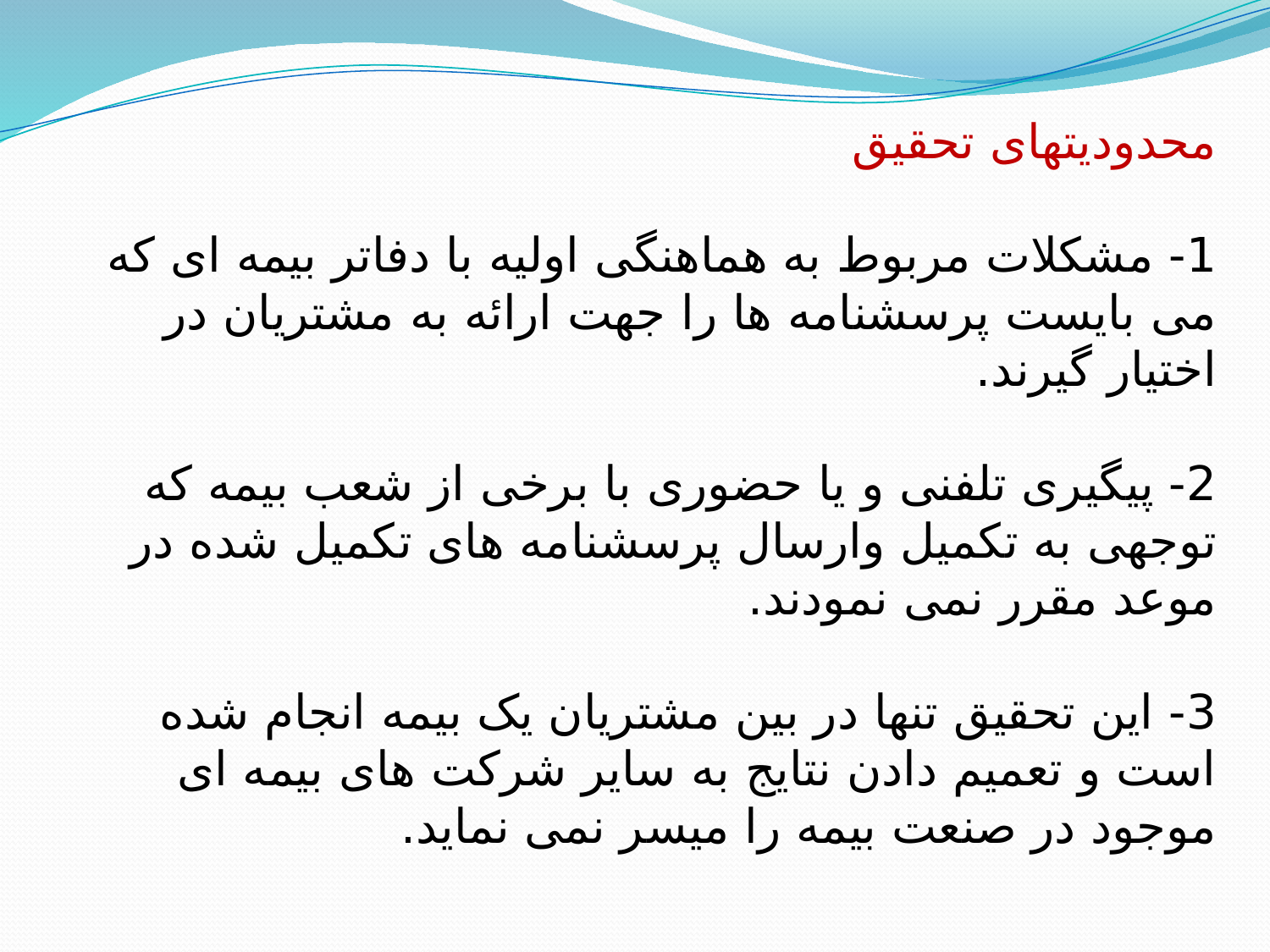

# محدودیتهای تحقیق 1- مشکلات مربوط به هماهنگی اولیه با دفاتر بیمه ای که می بایست پرسشنامه ها را جهت ارائه به مشتریان در اختیار گیرند. 2- پیگیری تلفنی و یا حضوری با برخی از شعب بیمه که توجهی به تکمیل وارسال پرسشنامه های تکمیل شده در موعد مقرر نمی نمودند. 3- این تحقیق تنها در بین مشتریان یک بیمه انجام شده است و تعمیم دادن نتایج به سایر شرکت های بیمه ای موجود در صنعت بیمه را میسر نمی نماید.